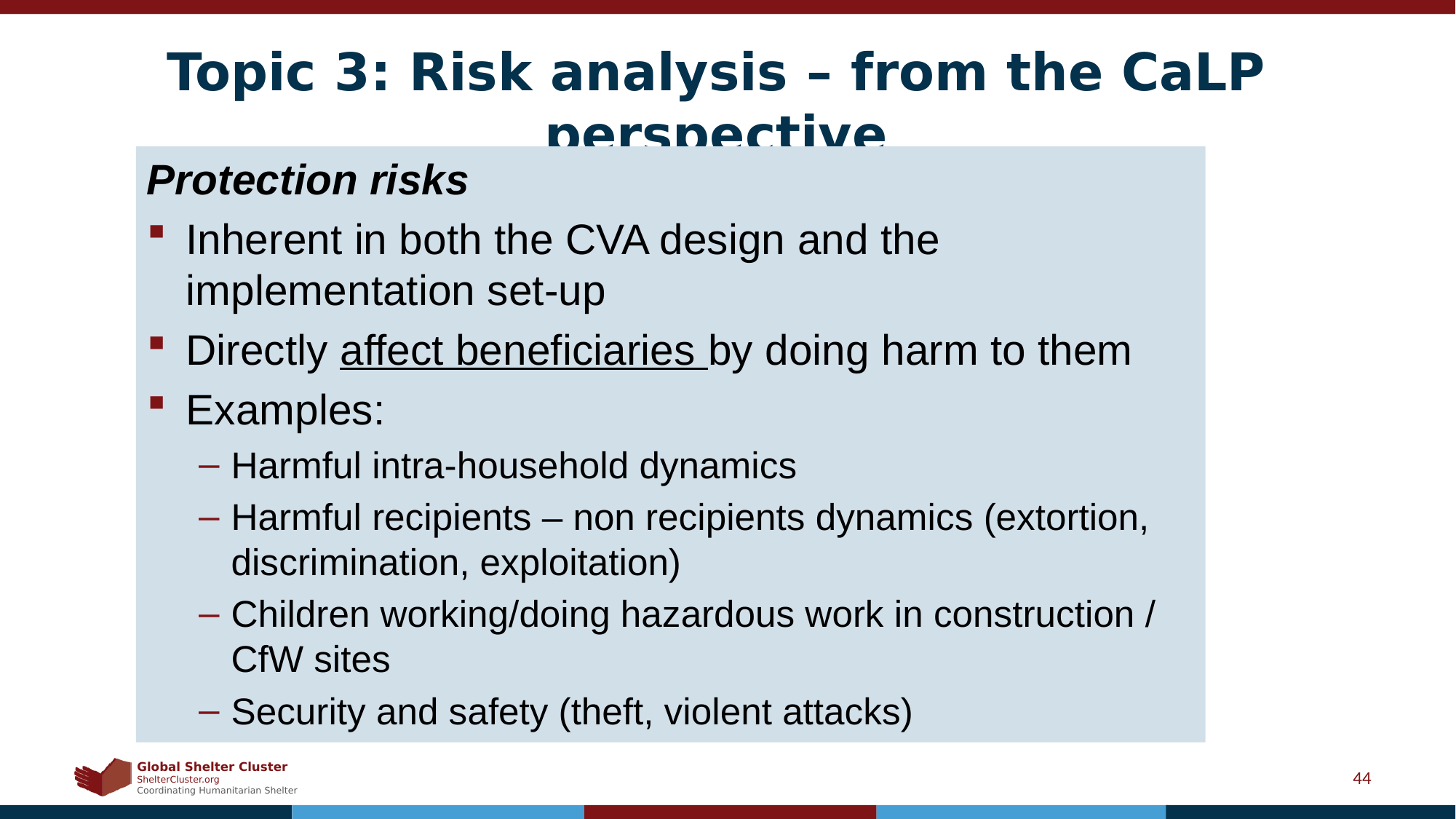

# Topic 3: Risk analysis – from the CaLP perspective
Protection risks
Inherent in both the CVA design and the implementation set-up
Directly affect beneficiaries by doing harm to them
Examples:
Harmful intra-household dynamics
Harmful recipients – non recipients dynamics (extortion, discrimination, exploitation)
Children working/doing hazardous work in construction / CfW sites
Security and safety (theft, violent attacks)
44